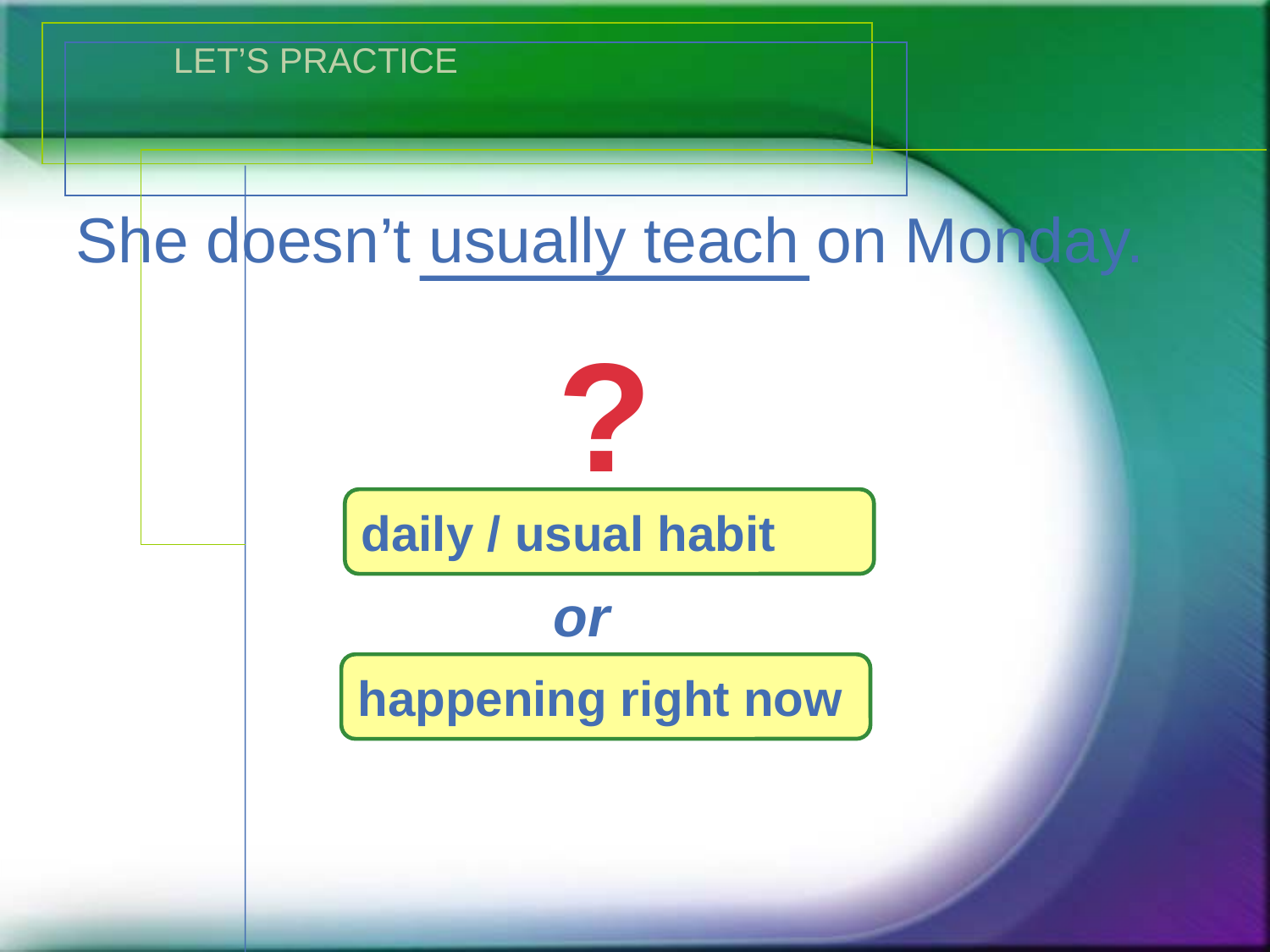

LET’S PRACTICE
She doesn’t usually teach on Monday.

?
daily / usual habit
or
happening right now